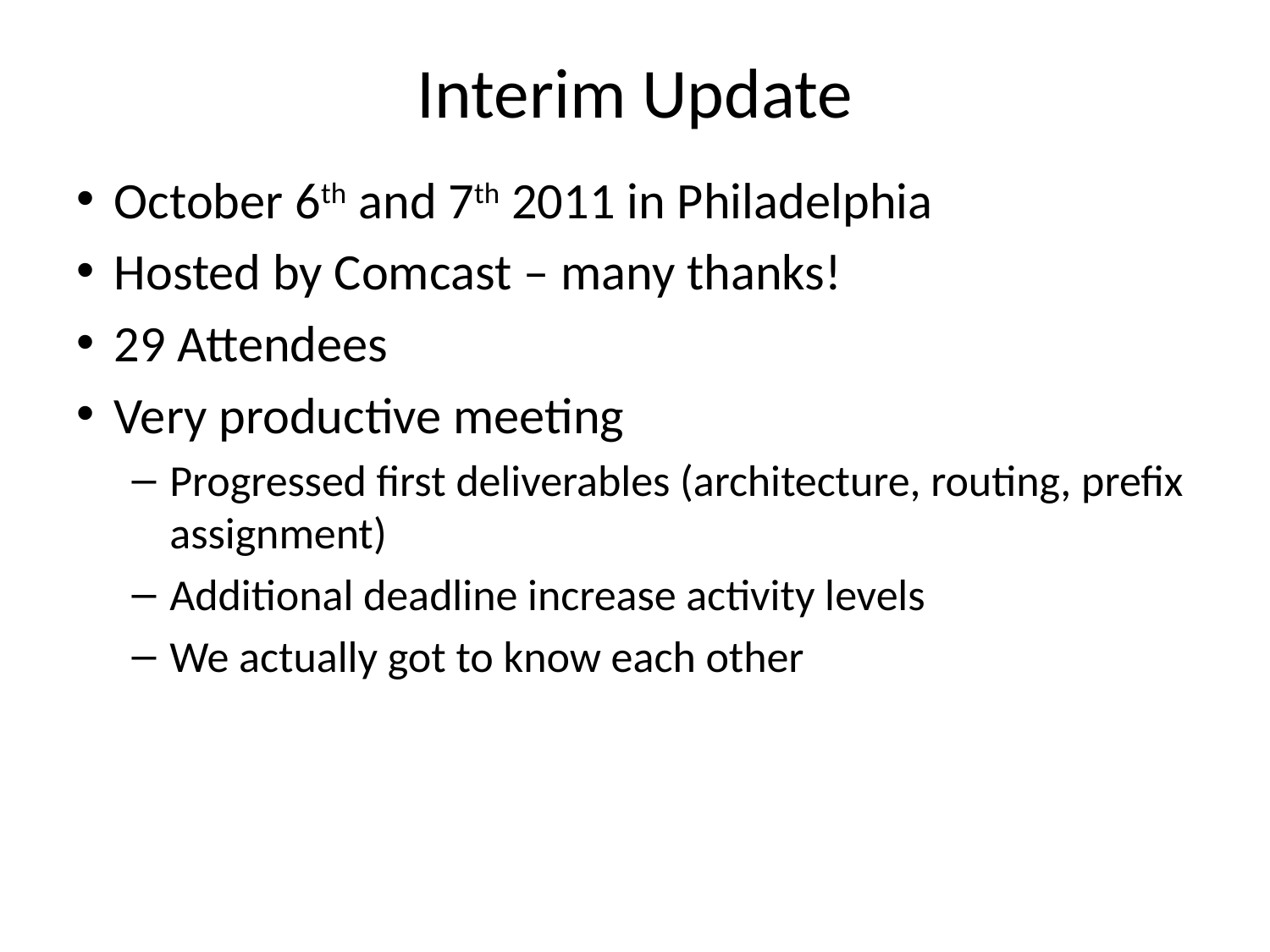

# Interim Update
October 6th and 7th 2011 in Philadelphia
Hosted by Comcast – many thanks!
29 Attendees
Very productive meeting
Progressed first deliverables (architecture, routing, prefix assignment)
Additional deadline increase activity levels
We actually got to know each other